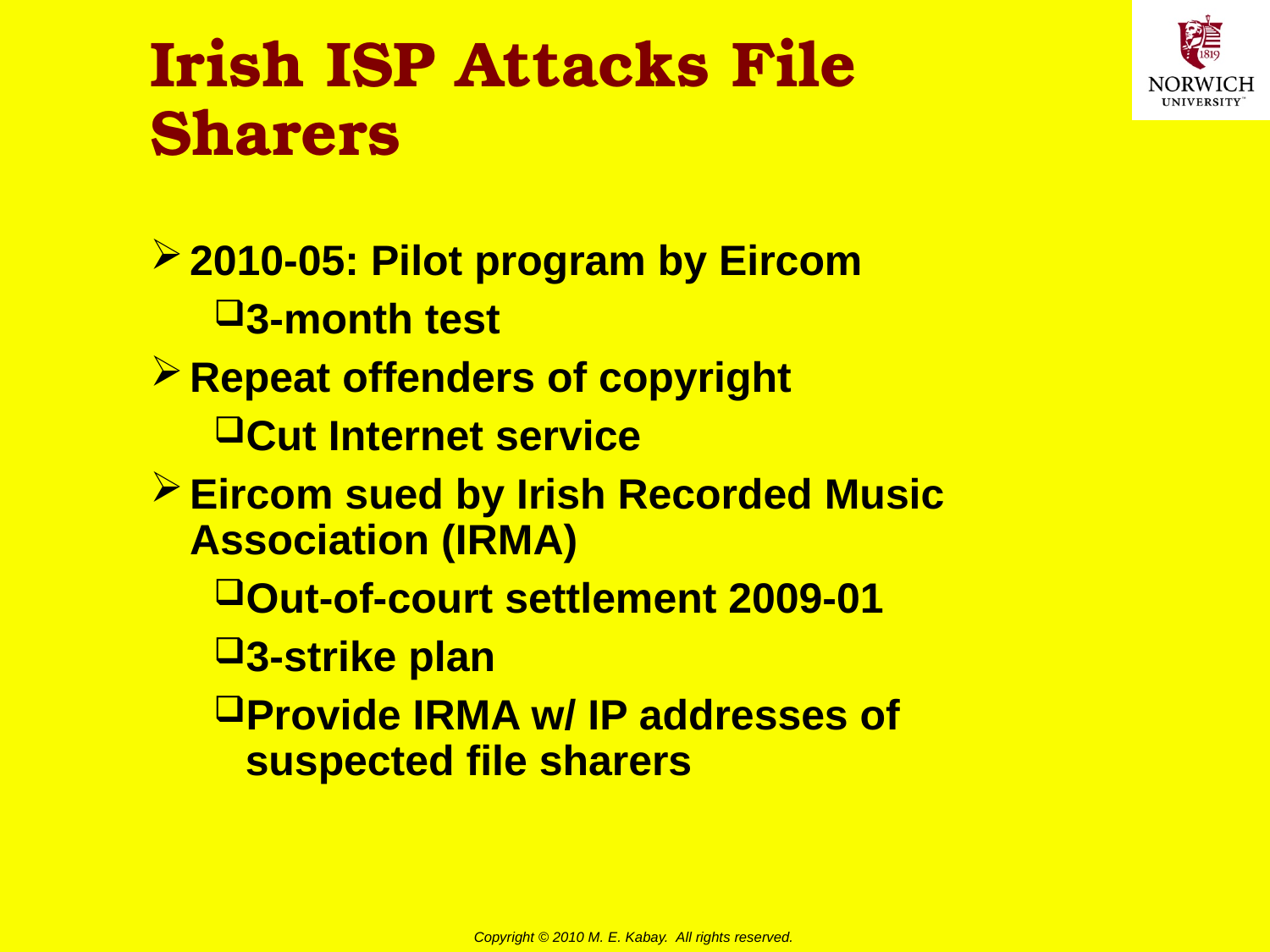

# Irish ISP Attacks File Sharers
2010-05: Pilot program by Eircom
3-month test
Repeat offenders of copyright
Cut Internet service
Eircom sued by Irish Recorded Music Association (IRMA)
Out-of-court settlement 2009-01
3-strike plan
Provide IRMA w/ IP addresses of suspected file sharers